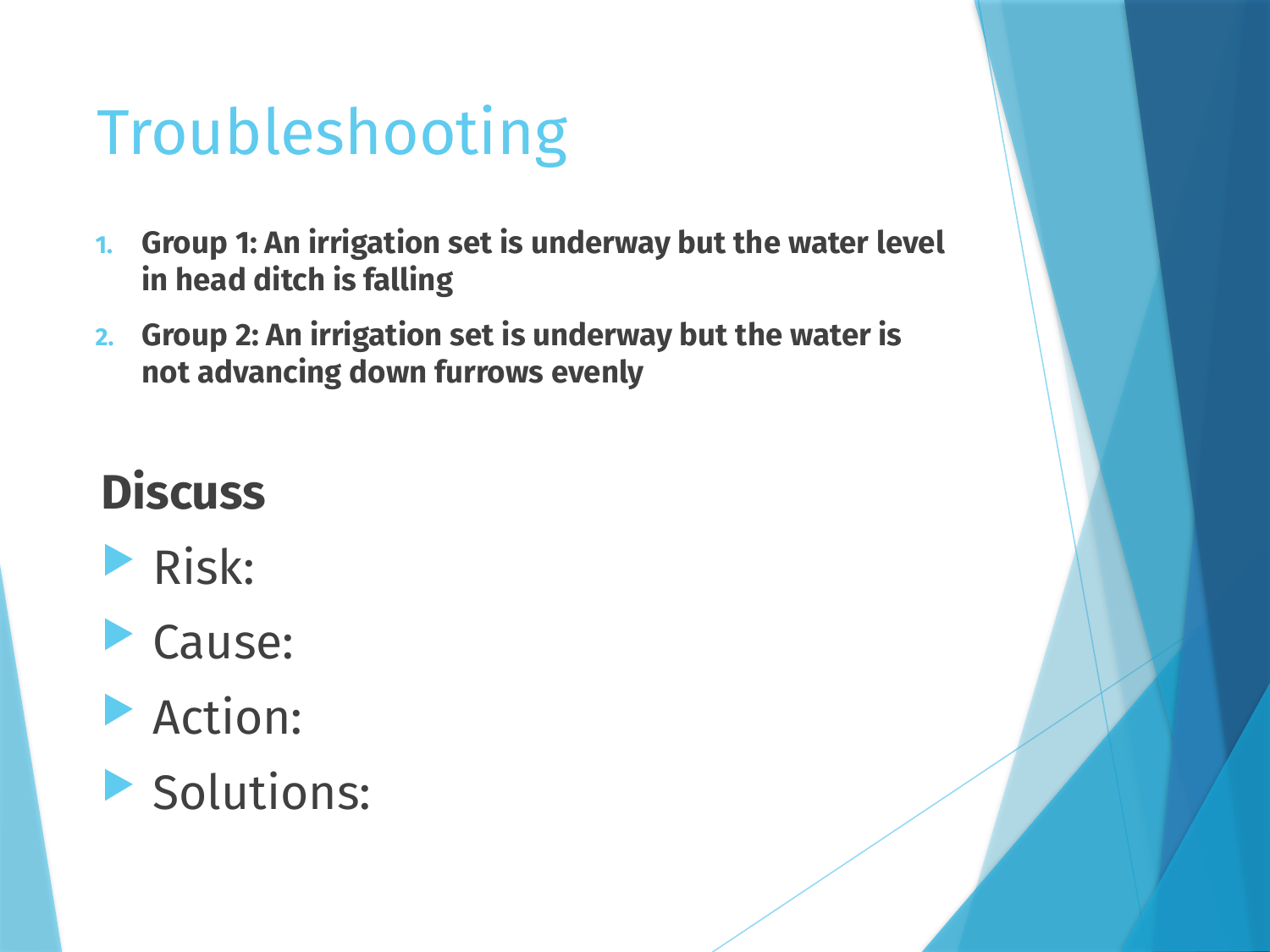

# Troubleshooting
Group 1: An irrigation set is underway but the water level in head ditch is falling
Group 2: An irrigation set is underway but the water is not advancing down furrows evenly

Discuss
 Risk:
 Cause:
 Action:
 Solutions: